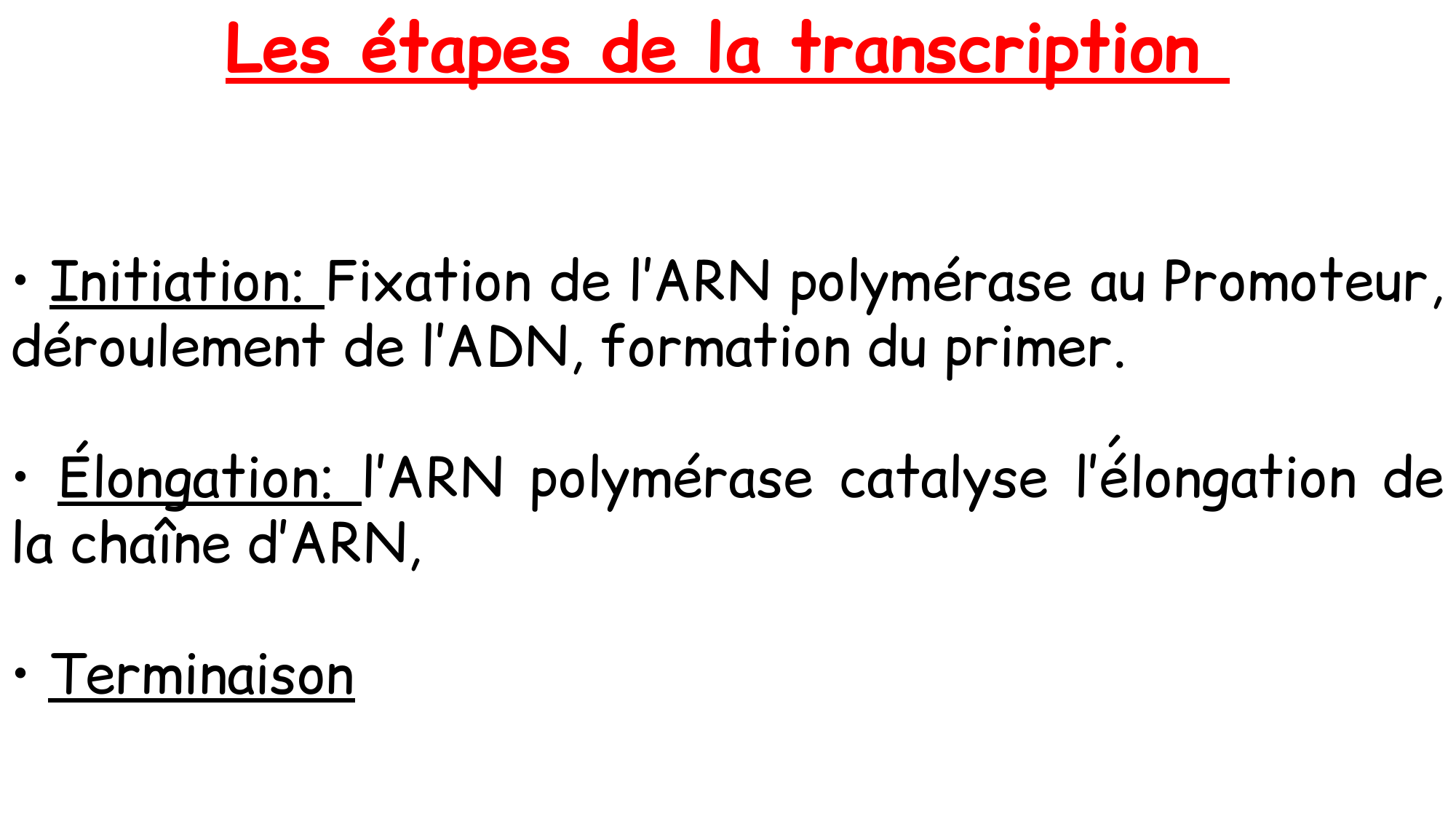

Les étapes de la transcription

• Initiation: Fixation de l’ARN polymérase au Promoteur, déroulement de l’ADN, formation du primer.

• Élongation: l’ARN polymérase catalyse l’é́longation de la chaîne d’ARN,

• Terminaison